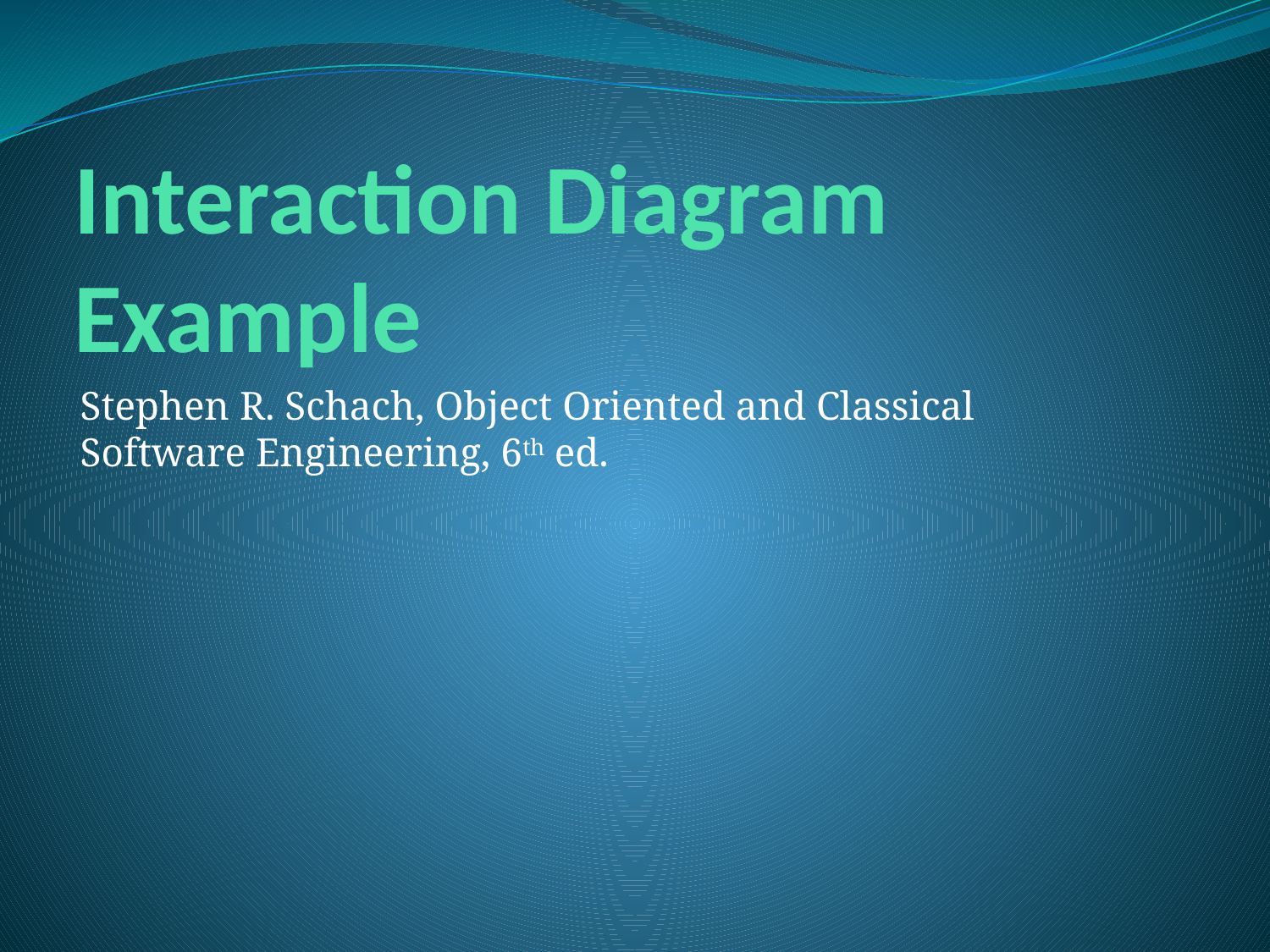

# Interaction Diagram Example
Stephen R. Schach, Object Oriented and Classical Software Engineering, 6th ed.